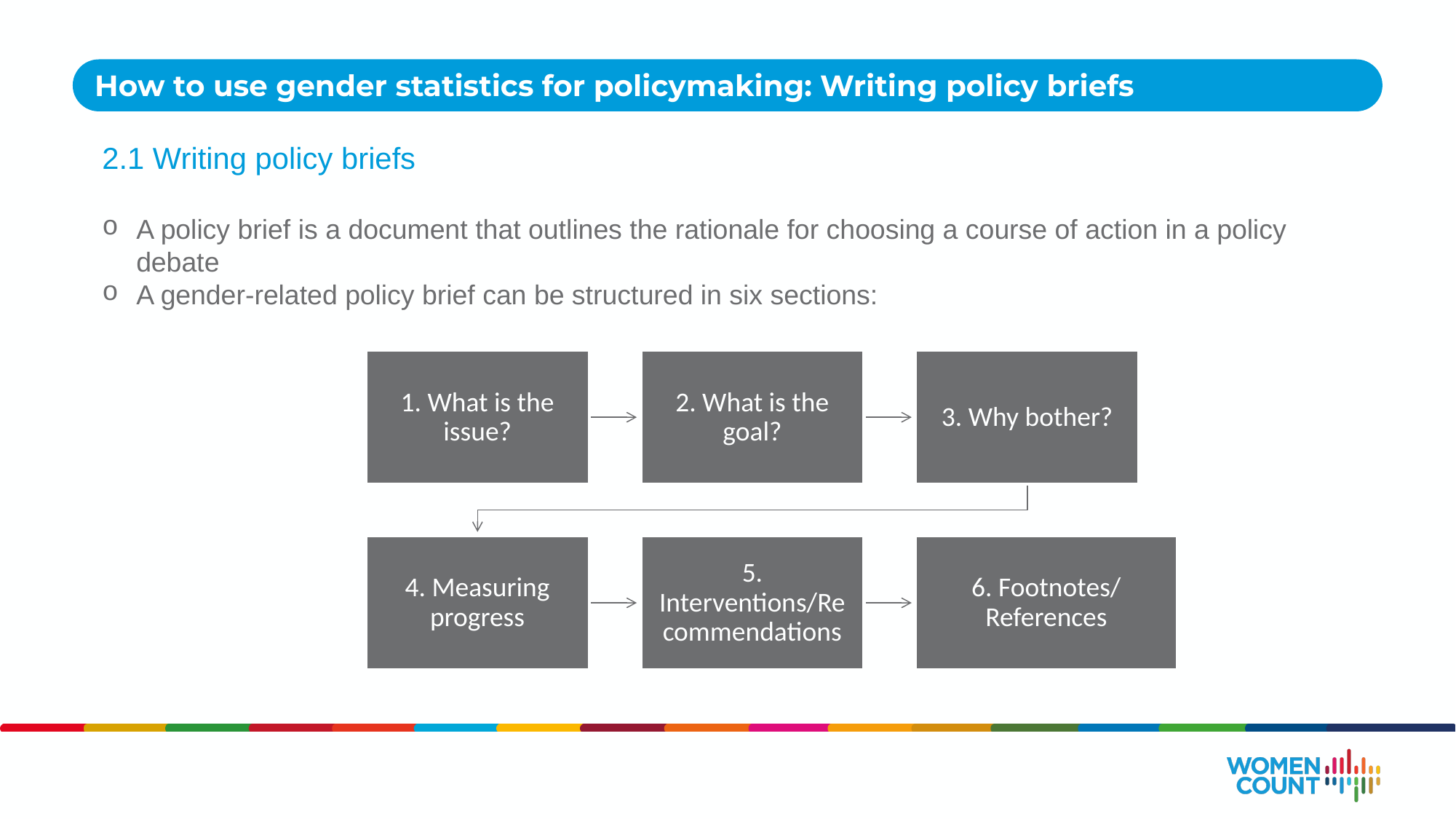

How to use gender statistics for policymaking: Writing policy briefs

2.1 Writing policy briefs

A policy brief is a document that outlines the rationale for choosing a course of action in a policy debate
A gender-related policy brief can be structured in six sections:

1. What is the issue?

2. What is the goal?

3. Why bother?

4. Measuring progress

5. Interventions/Recommendations
6. Footnotes/ References